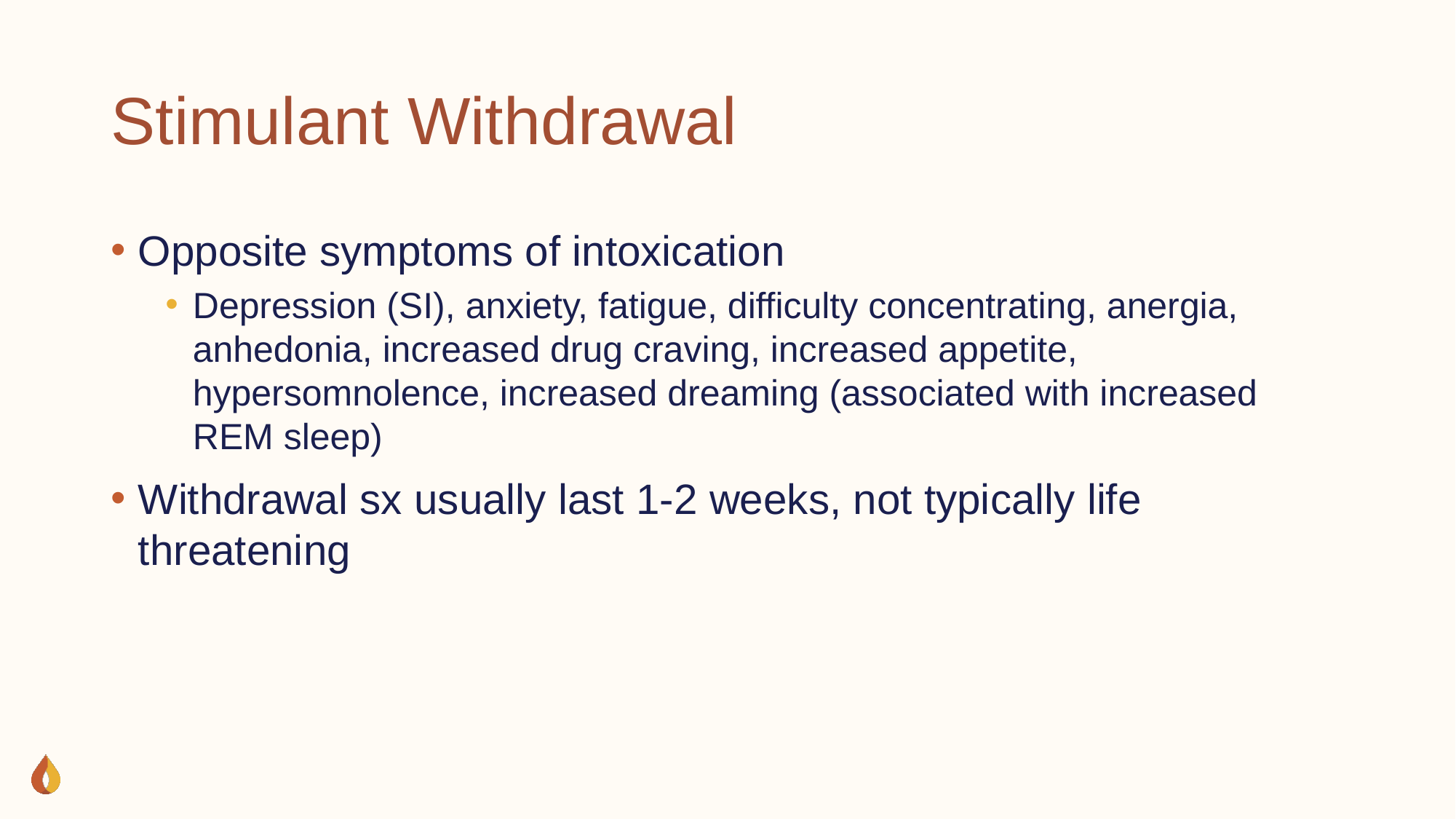

# Stimulant Withdrawal
Opposite symptoms of intoxication
Depression (SI), anxiety, fatigue, difficulty concentrating, anergia, anhedonia, increased drug craving, increased appetite, hypersomnolence, increased dreaming (associated with increased REM sleep)
Withdrawal sx usually last 1-2 weeks, not typically life threatening